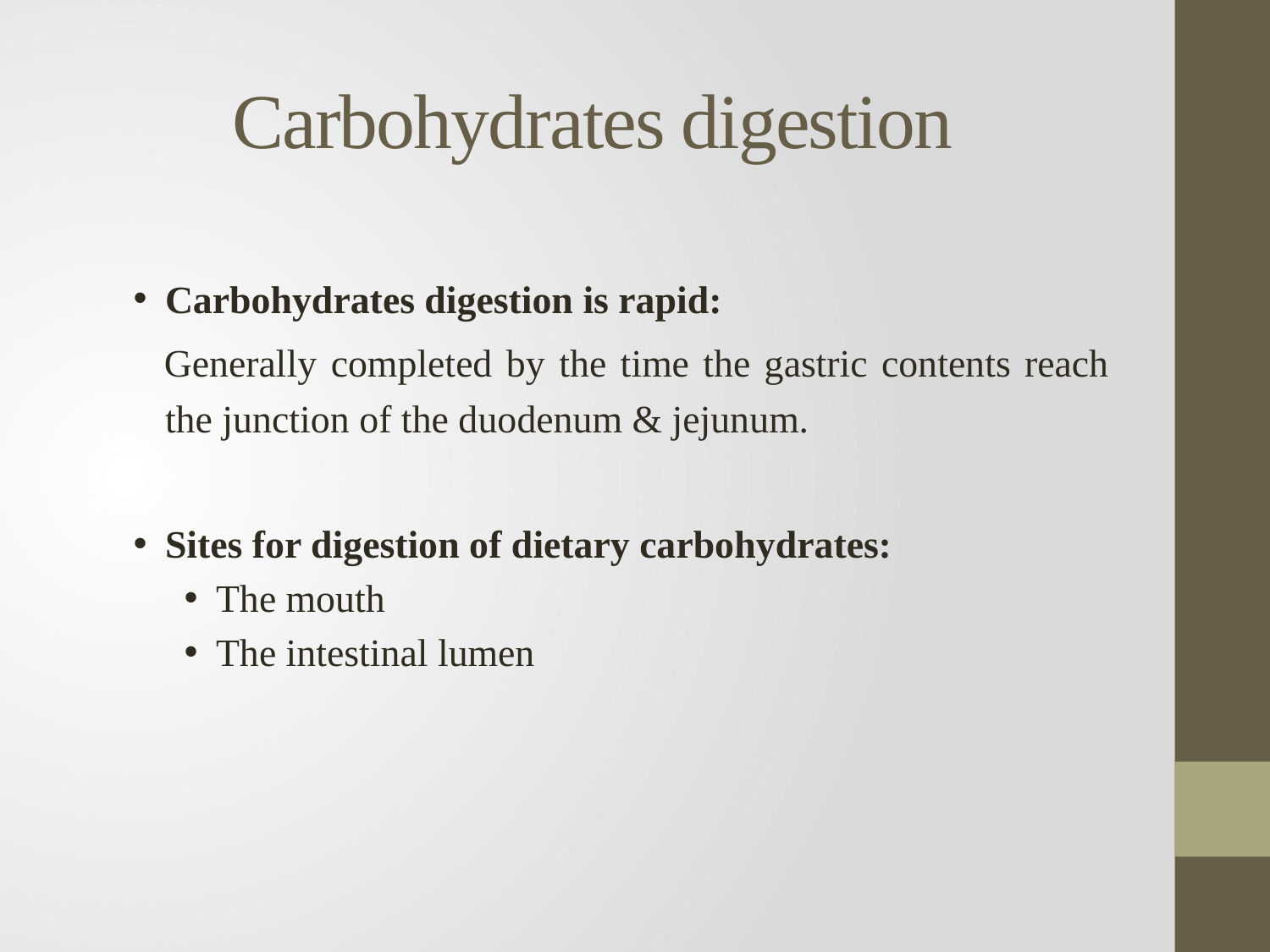

# Carbohydrates digestion
Carbohydrates digestion is rapid:
Generally completed by the time the gastric contents reach the junction of the duodenum & jejunum.

Sites for digestion of dietary carbohydrates:
The mouth
The intestinal lumen